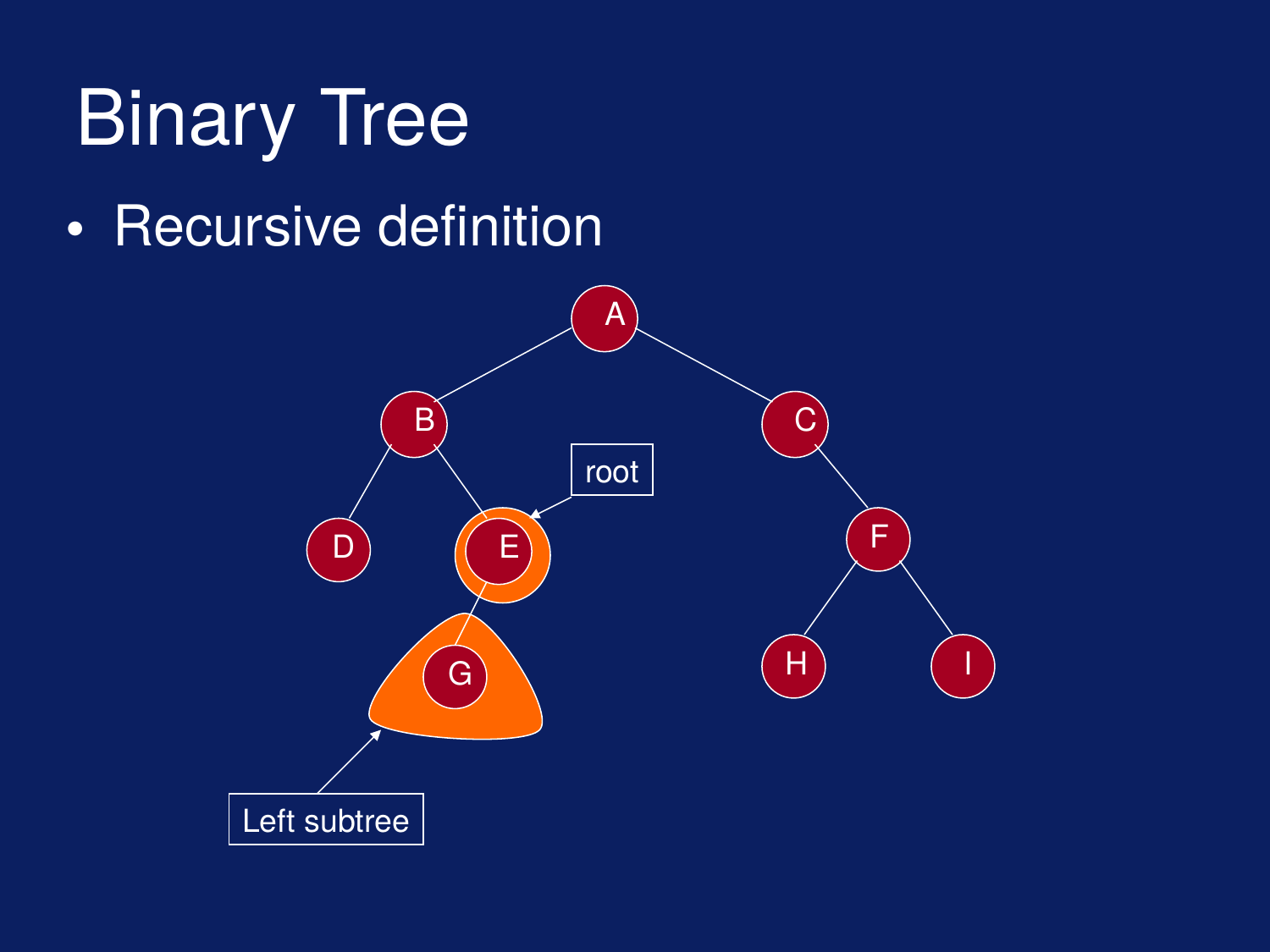

# Binary Tree
Recursive definition

A

B

C
root

F

E
D

H
I

G
Left subtree